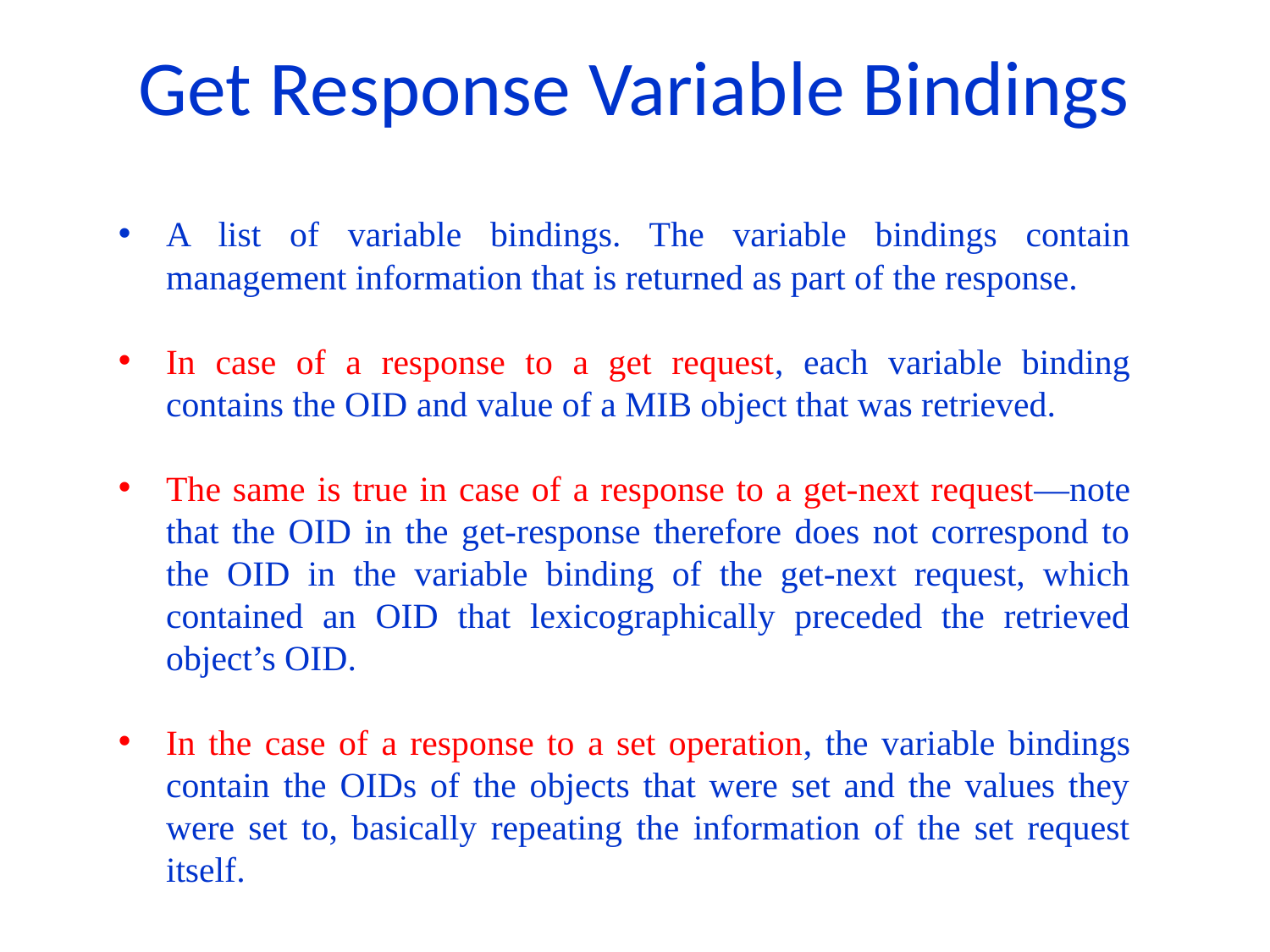

Get Response Variable Bindings
A list of variable bindings. The variable bindings contain management information that is returned as part of the response.

In case of a response to a get request, each variable binding contains the OID and value of a MIB object that was retrieved.

The same is true in case of a response to a get-next request—note that the OID in the get-response therefore does not correspond to the OID in the variable binding of the get-next request, which contained an OID that lexicographically preceded the retrieved object’s OID.

In the case of a response to a set operation, the variable bindings contain the OIDs of the objects that were set and the values they were set to, basically repeating the information of the set request itself.